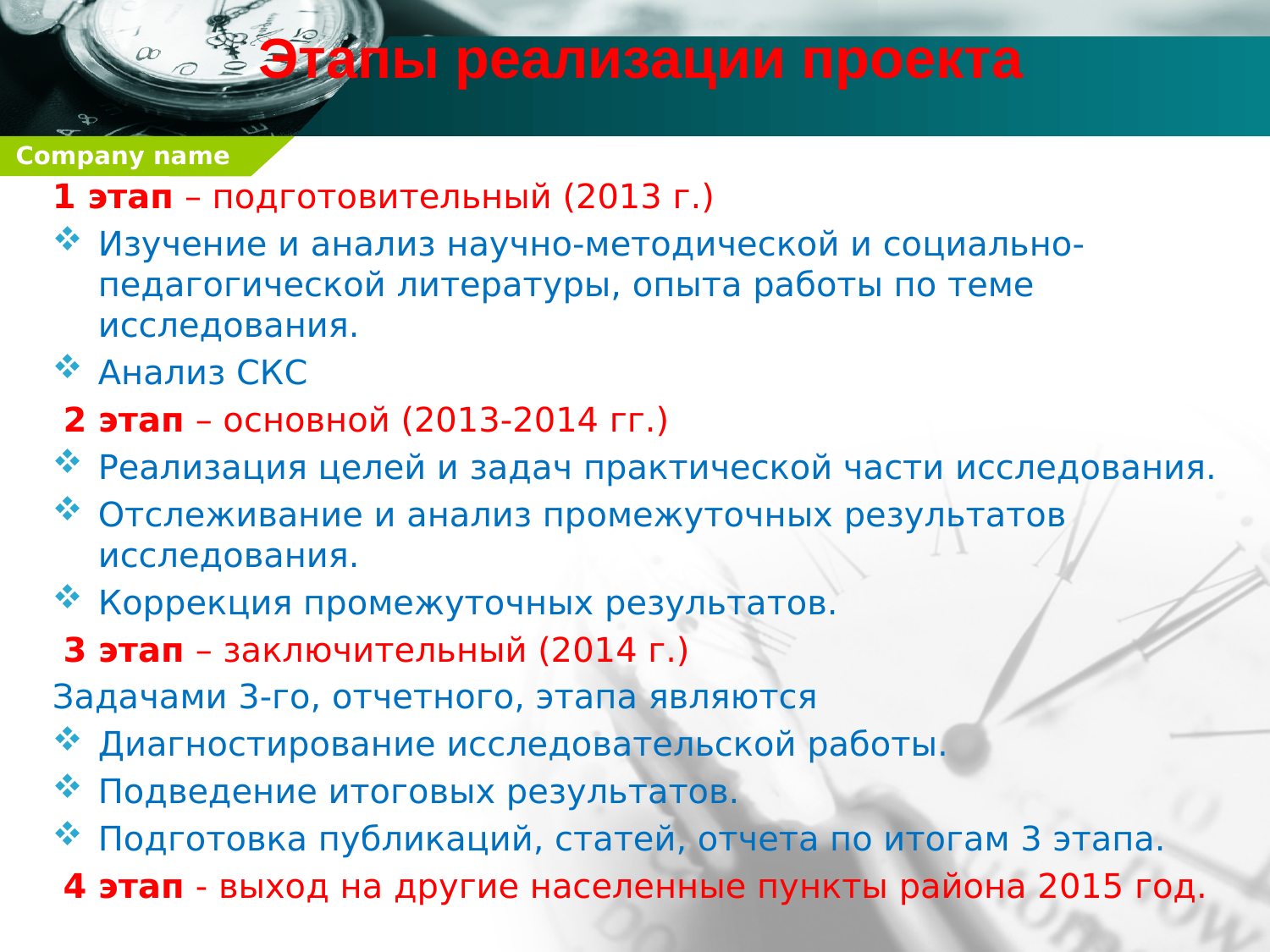

# Этапы реализации проекта
1 этап – подготовительный (2013 г.)
Изучение и анализ научно-методической и социально-педагогической литературы, опыта работы по теме исследования.
Анализ СКС
 2 этап – основной (2013-2014 гг.)
Реализация целей и задач практической части исследования.
Отслеживание и анализ промежуточных результатов исследования.
Коррекция промежуточных результатов.
 3 этап – заключительный (2014 г.)
Задачами 3-го, отчетного, этапа являются
Диагностирование исследовательской работы.
Подведение итоговых результатов.
Подготовка публикаций, статей, отчета по итогам 3 этапа.
 4 этап - выход на другие населенные пункты района 2015 год.